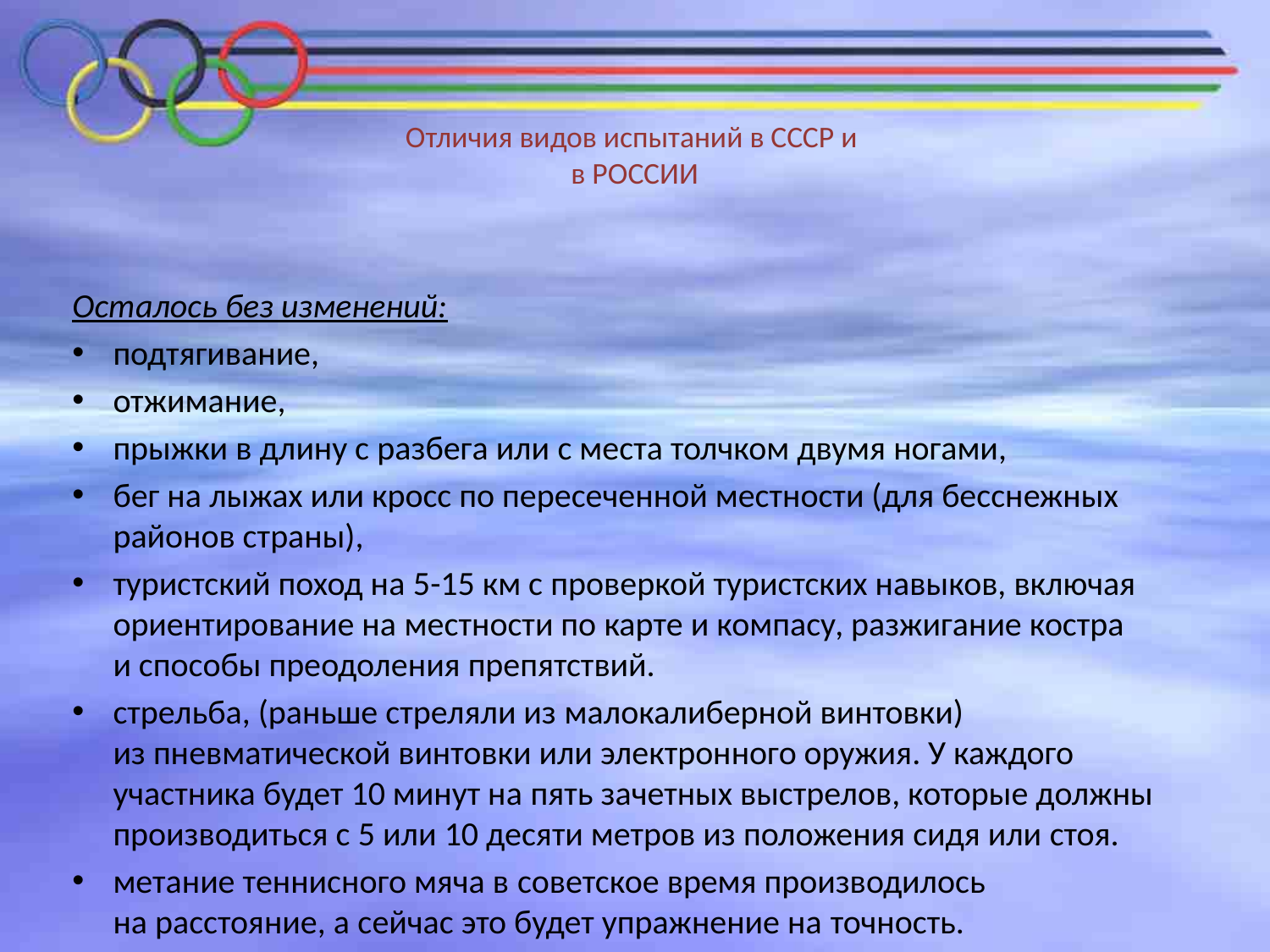

# Отличия видов испытаний в СССР и в РОССИИ
Осталось без изменений:
подтягивание,
отжимание,
прыжки в длину с разбега или с места толчком двумя ногами,
бег на лыжах или кросс по пересеченной местности (для бесснежных районов страны),
туристский поход на 5-15 км с проверкой туристских навыков, включая ориентирование на местности по карте и компасу, разжигание костра и способы преодоления препятствий.
стрельба, (раньше стреляли из малокалиберной винтовки) из пневматической винтовки или электронного оружия. У каждого участника будет 10 минут на пять зачетных выстрелов, которые должны производиться с 5 или 10 десяти метров из положения сидя или стоя.
метание теннисного мяча в советское время производилось на расстояние, а сейчас это будет упражнение на точность.